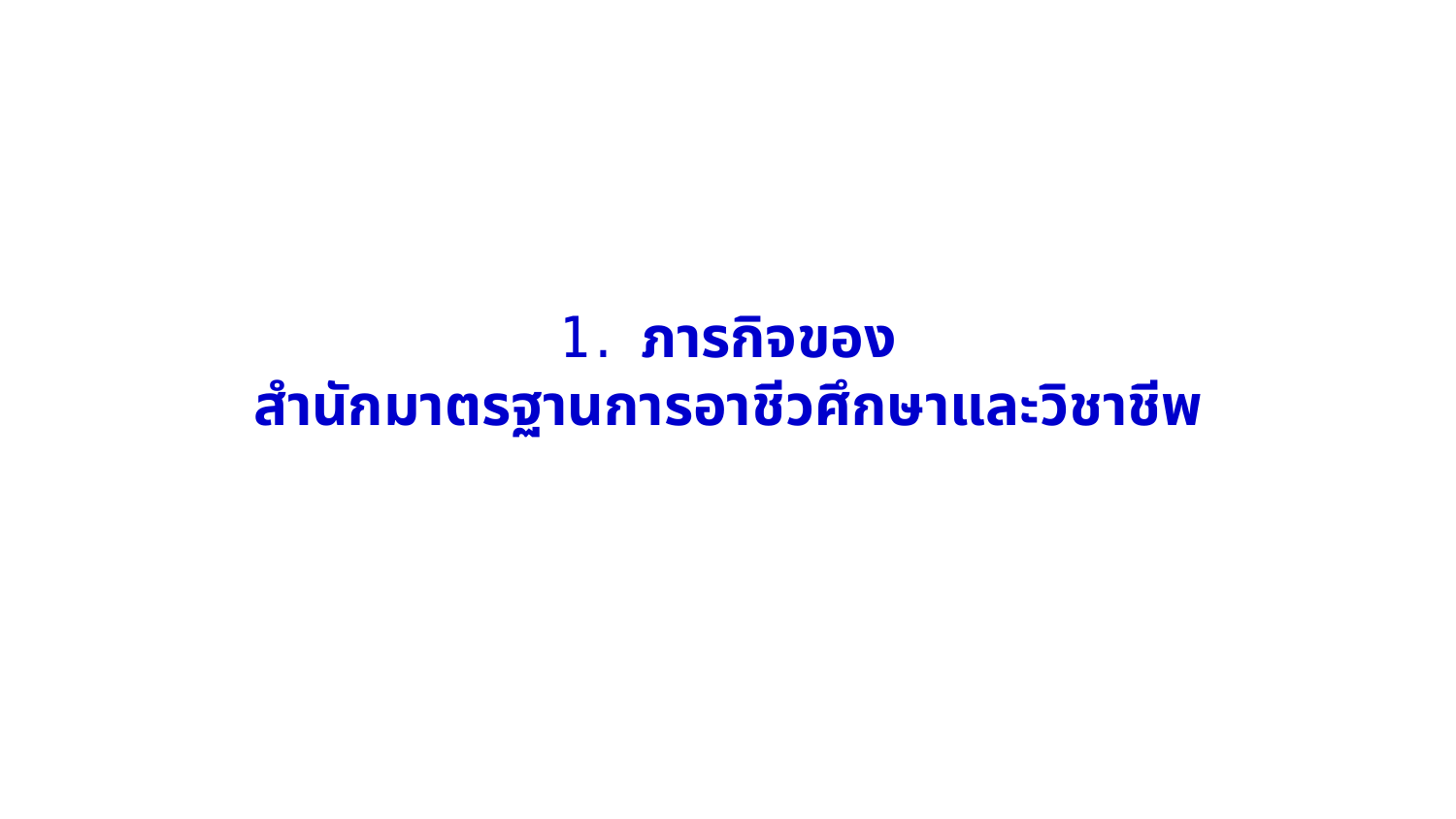

ภารกิจของ
สำนักมาตรฐานการอาชีวศึกษาและวิชาชีพ